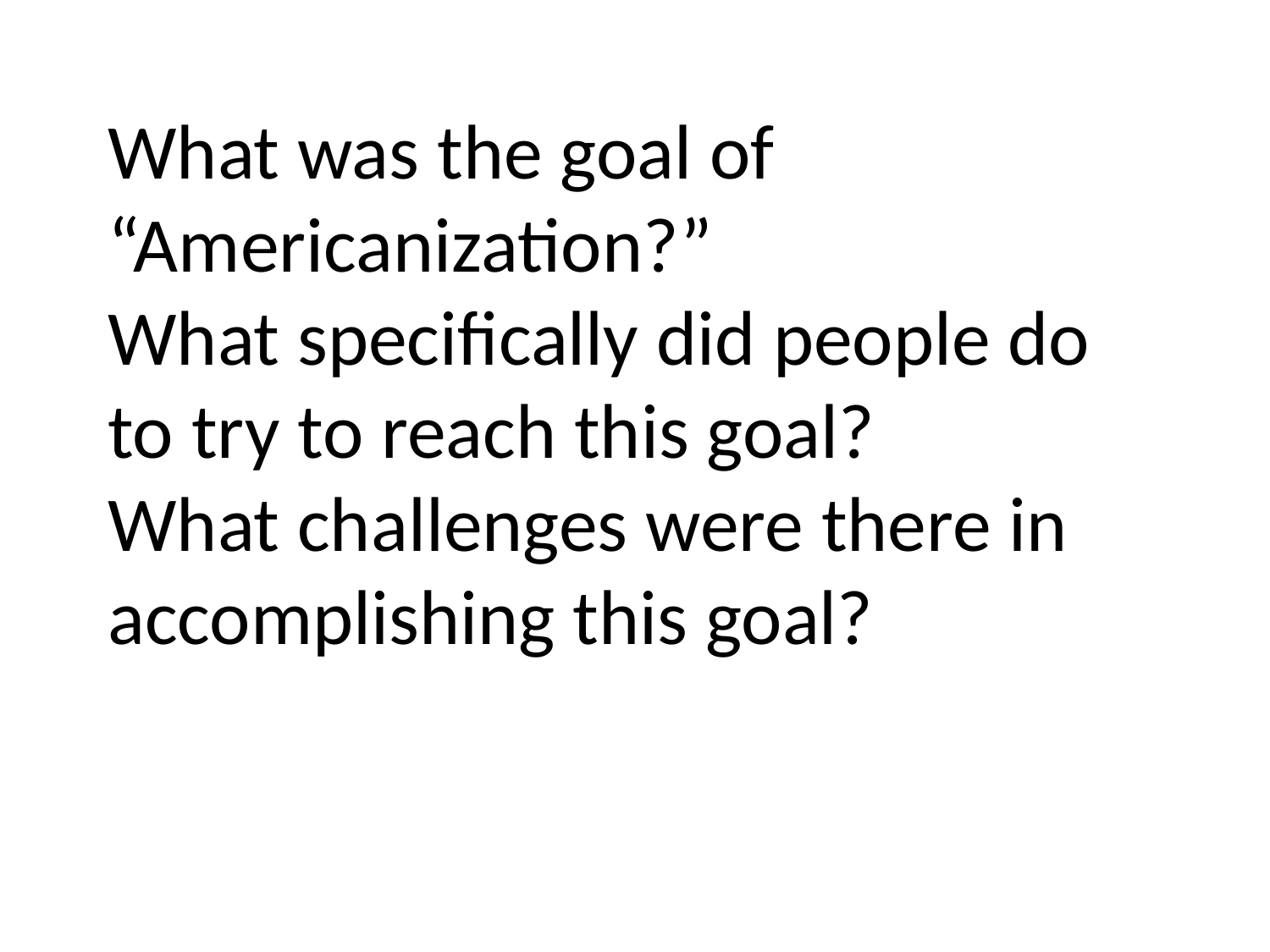

What was the goal of “Americanization?”
What specifically did people do to try to reach this goal?
What challenges were there in accomplishing this goal?